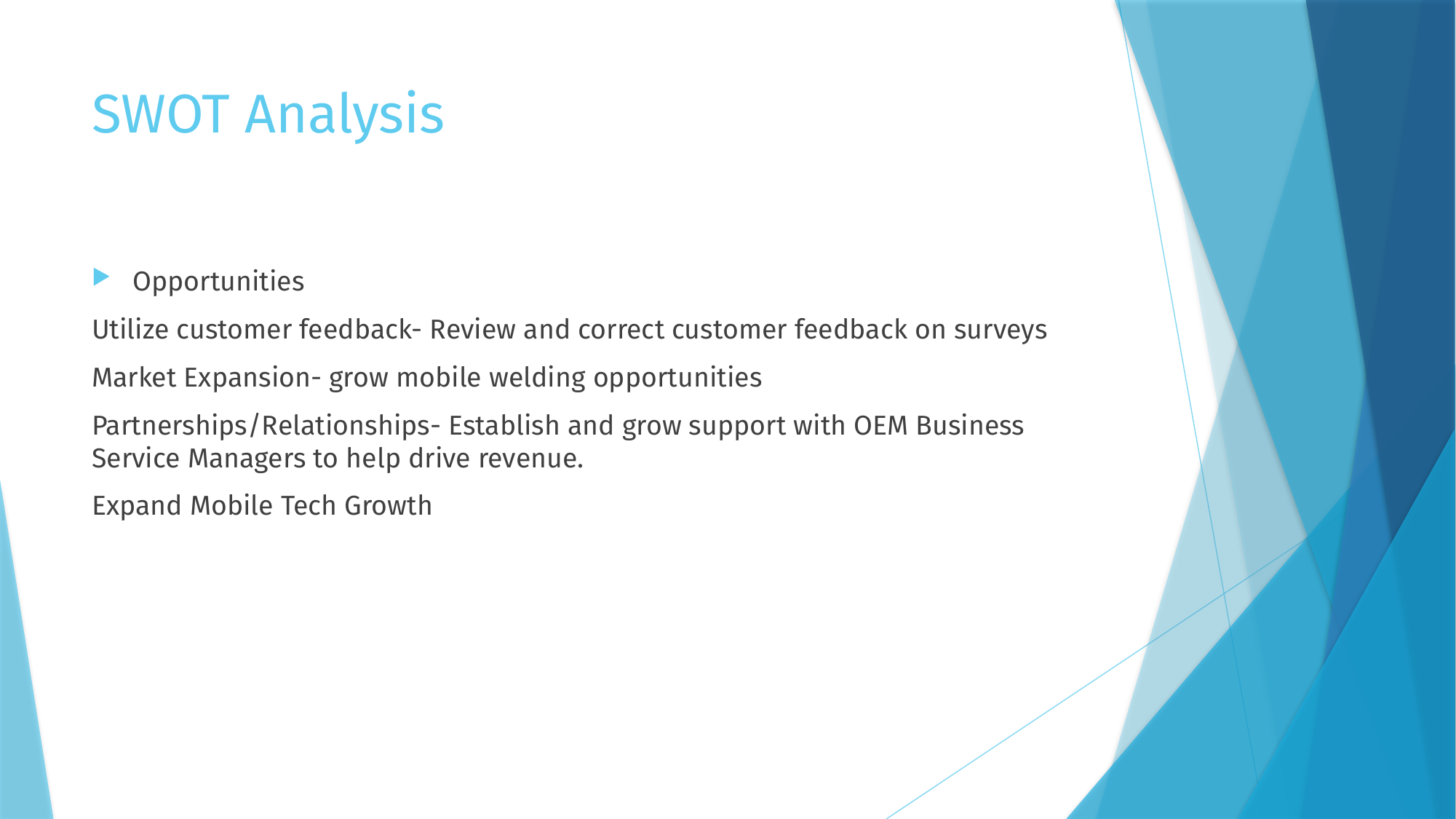

# SWOT Analysis
Opportunities
Utilize customer feedback- Review and correct customer feedback on surveys
Market Expansion- grow mobile welding opportunities
Partnerships/Relationships- Establish and grow support with OEM Business Service Managers to help drive revenue.
Expand Mobile Tech Growth